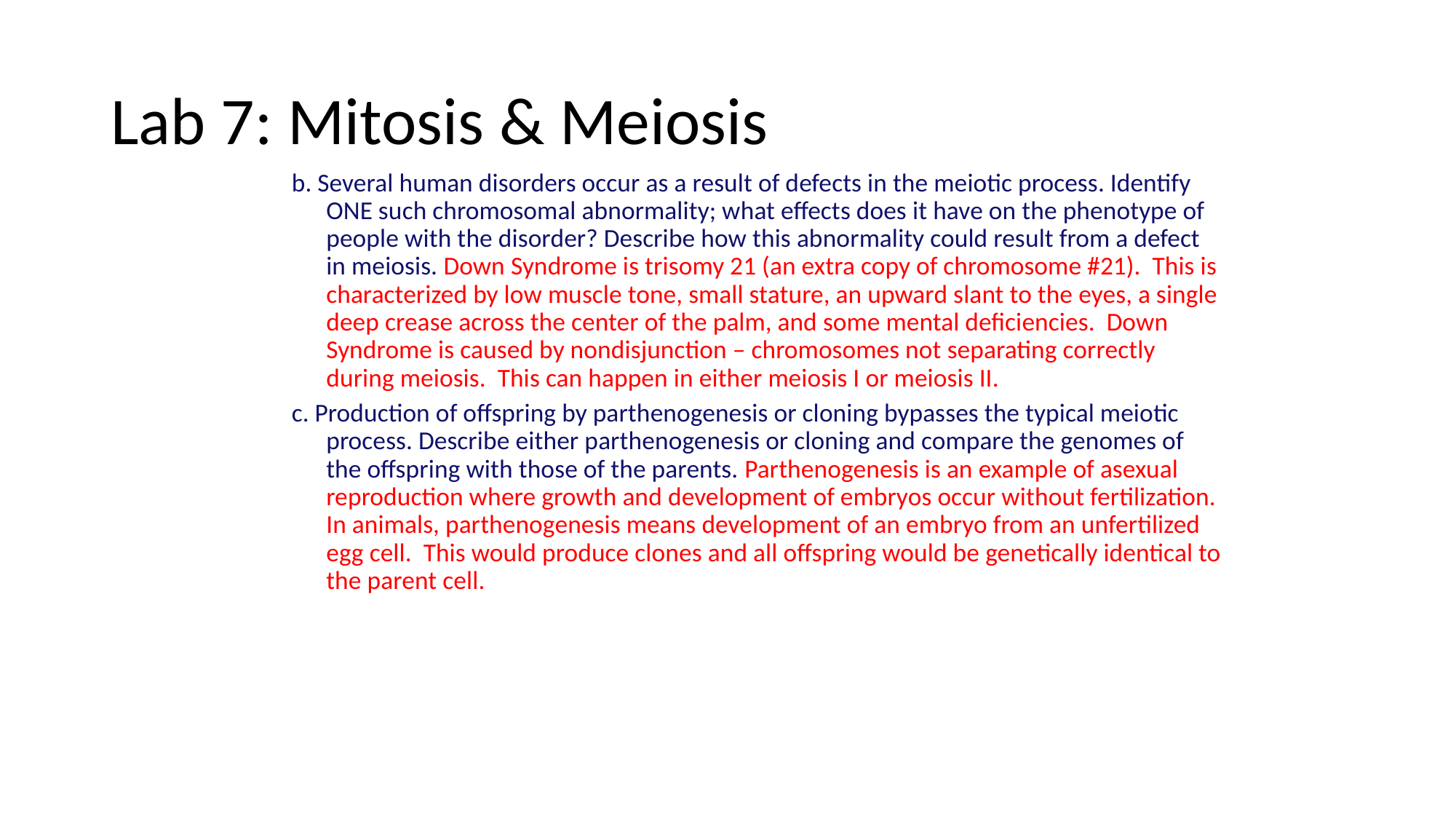

# Lab 7: Mitosis & Meiosis
b. Several human disorders occur as a result of defects in the meiotic process. Identify ONE such chromosomal abnormality; what effects does it have on the phenotype of people with the disorder? Describe how this abnormality could result from a defect in meiosis. Down Syndrome is trisomy 21 (an extra copy of chromosome #21).  This is characterized by low muscle tone, small stature, an upward slant to the eyes, a single deep crease across the center of the palm, and some mental deficiencies.  Down Syndrome is caused by nondisjunction – chromosomes not separating correctly during meiosis.  This can happen in either meiosis I or meiosis II.
c. Production of offspring by parthenogenesis or cloning bypasses the typical meiotic process. Describe either parthenogenesis or cloning and compare the genomes of the offspring with those of the parents. Parthenogenesis is an example of asexual reproduction where growth and development of embryos occur without fertilization. In animals, parthenogenesis means development of an embryo from an unfertilized egg cell.  This would produce clones and all offspring would be genetically identical to the parent cell.